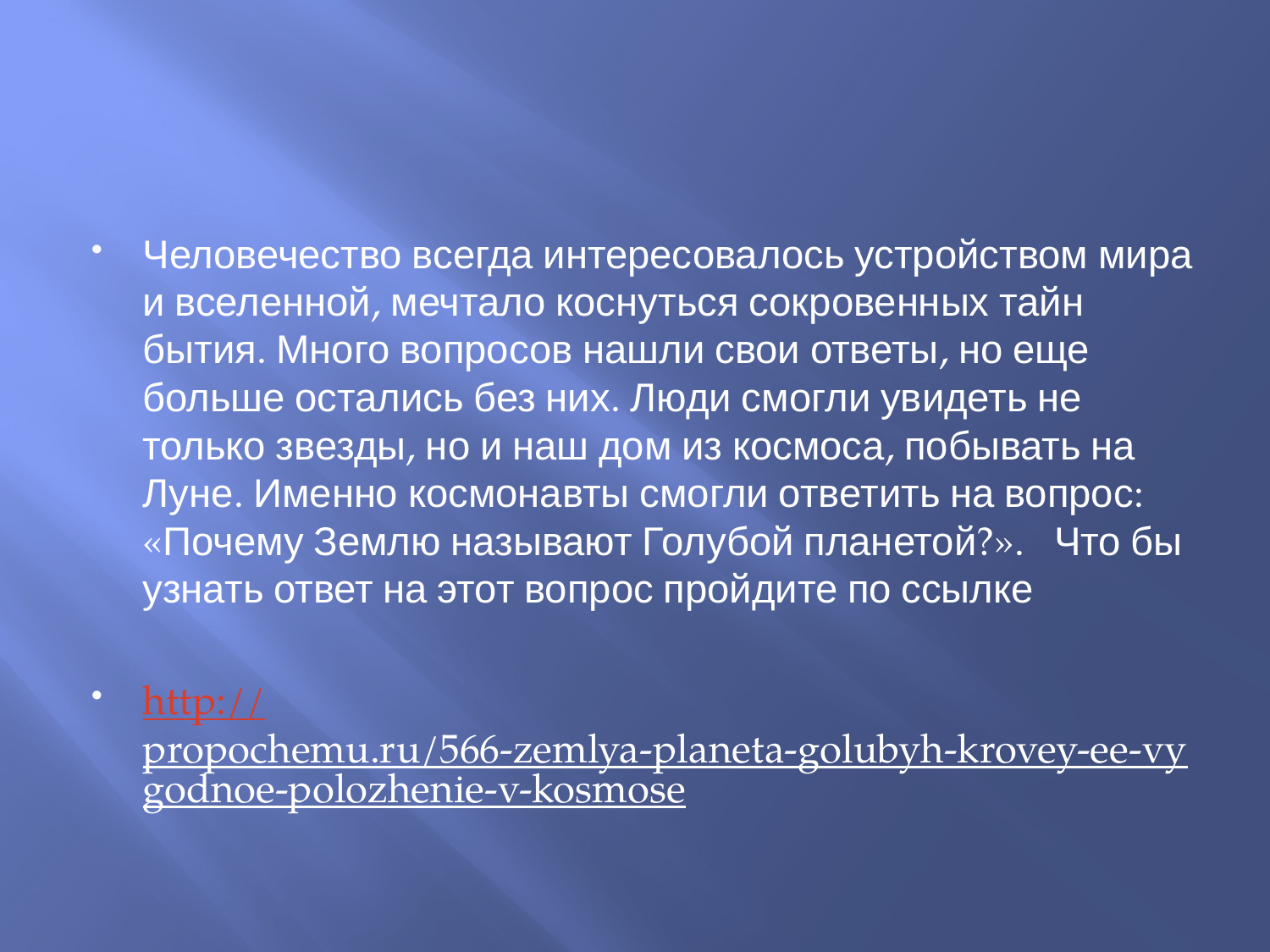

#
Человечество всегда интересовалось устройством мира и вселенной, мечтало коснуться сокровенных тайн бытия. Много вопросов нашли свои ответы, но еще больше остались без них. Люди смогли увидеть не только звезды, но и наш дом из космоса, побывать на Луне. Именно космонавты смогли ответить на вопрос: «Почему Землю называют Голубой планетой?».   Что бы узнать ответ на этот вопрос пройдите по ссылке

http://propochemu.ru/566-zemlya-planeta-golubyh-krovey-ee-vygodnoe-polozhenie-v-kosmose